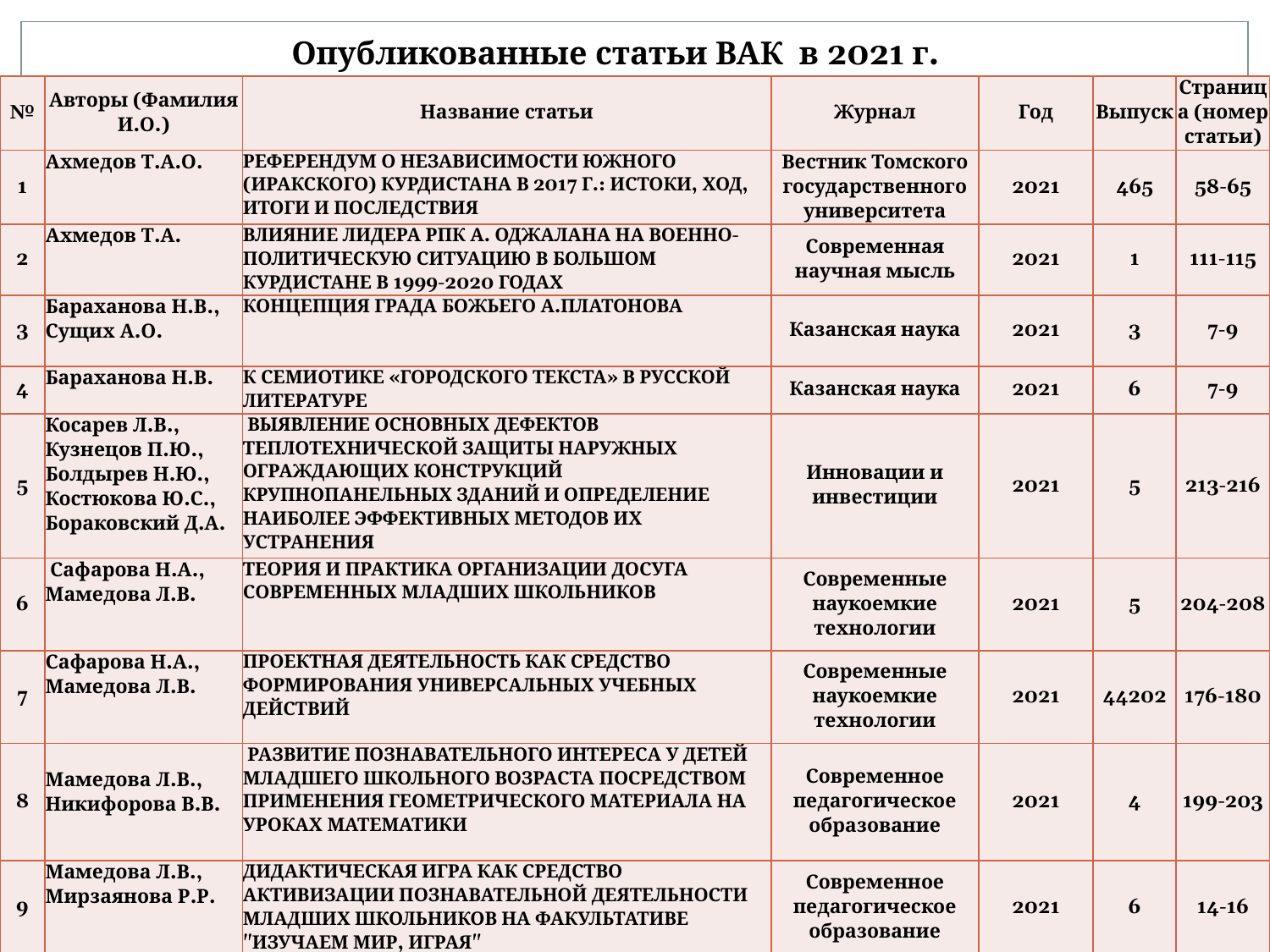

# Опубликованные статьи ВАК  в 2021 г.
| № | Авторы (Фамилия И.О.) | Название статьи | Журнал | Год | Выпуск | Страница (номер статьи) |
| --- | --- | --- | --- | --- | --- | --- |
| 1 | Ахмедов Т.А.О. | РЕФЕРЕНДУМ О НЕЗАВИСИМОСТИ ЮЖНОГО (ИРАКСКОГО) КУРДИСТАНА В 2017 Г.: ИСТОКИ, ХОД, ИТОГИ И ПОСЛЕДСТВИЯ | Вестник Томского государственного университета | 2021 | 465 | 58-65 |
| 2 | Ахмедов Т.А. | ВЛИЯНИЕ ЛИДЕРА РПК А. ОДЖАЛАНА НА ВОЕННО-ПОЛИТИЧЕСКУЮ СИТУАЦИЮ В БОЛЬШОМ КУРДИСТАНЕ В 1999-2020 ГОДАХ | Современная научная мысль | 2021 | 1 | 111-115 |
| 3 | Бараханова Н.В., Сущих А.О. | КОНЦЕПЦИЯ ГРАДА БОЖЬЕГО А.ПЛАТОНОВА | Казанская наука | 2021 | 3 | 7-9 |
| 4 | Бараханова Н.В. | К СЕМИОТИКЕ «ГОРОДСКОГО ТЕКСТА» В РУССКОЙ ЛИТЕРАТУРЕ | Казанская наука | 2021 | 6 | 7-9 |
| 5 | Косарев Л.В., Кузнецов П.Ю., Болдырев Н.Ю., Костюкова Ю.С., Бораковский Д.А. | ВЫЯВЛЕНИЕ ОСНОВНЫХ ДЕФЕКТОВ ТЕПЛОТЕХНИЧЕСКОЙ ЗАЩИТЫ НАРУЖНЫХ ОГРАЖДАЮЩИХ КОНСТРУКЦИЙ КРУПНОПАНЕЛЬНЫХ ЗДАНИЙ И ОПРЕДЕЛЕНИЕ НАИБОЛЕЕ ЭФФЕКТИВНЫХ МЕТОДОВ ИХ УСТРАНЕНИЯ | Инновации и инвестиции | 2021 | 5 | 213-216 |
| 6 | Сафарова Н.А., Мамедова Л.В. | ТЕОРИЯ И ПРАКТИКА ОРГАНИЗАЦИИ ДОСУГА СОВРЕМЕННЫХ МЛАДШИХ ШКОЛЬНИКОВ | Современные наукоемкие технологии | 2021 | 5 | 204-208 |
| 7 | Сафарова Н.А., Мамедова Л.В. | ПРОЕКТНАЯ ДЕЯТЕЛЬНОСТЬ КАК СРЕДСТВО ФОРМИРОВАНИЯ УНИВЕРСАЛЬНЫХ УЧЕБНЫХ ДЕЙСТВИЙ | Современные наукоемкие технологии | 2021 | 44202 | 176-180 |
| 8 | Мамедова Л.В., Никифорова В.В. | РАЗВИТИЕ ПОЗНАВАТЕЛЬНОГО ИНТЕРЕСА У ДЕТЕЙ МЛАДШЕГО ШКОЛЬНОГО ВОЗРАСТА ПОСРЕДСТВОМ ПРИМЕНЕНИЯ ГЕОМЕТРИЧЕСКОГО МАТЕРИАЛА НА УРОКАХ МАТЕМАТИКИ | Современное педагогическое образование | 2021 | 4 | 199-203 |
| 9 | Мамедова Л.В., Мирзаянова Р.Р. | ДИДАКТИЧЕСКАЯ ИГРА КАК СРЕДСТВО АКТИВИЗАЦИИ ПОЗНАВАТЕЛЬНОЙ ДЕЯТЕЛЬНОСТИ МЛАДШИХ ШКОЛЬНИКОВ НА ФАКУЛЬТАТИВЕ "ИЗУЧАЕМ МИР, ИГРАЯ" | Современное педагогическое образование | 2021 | 6 | 14-16 |